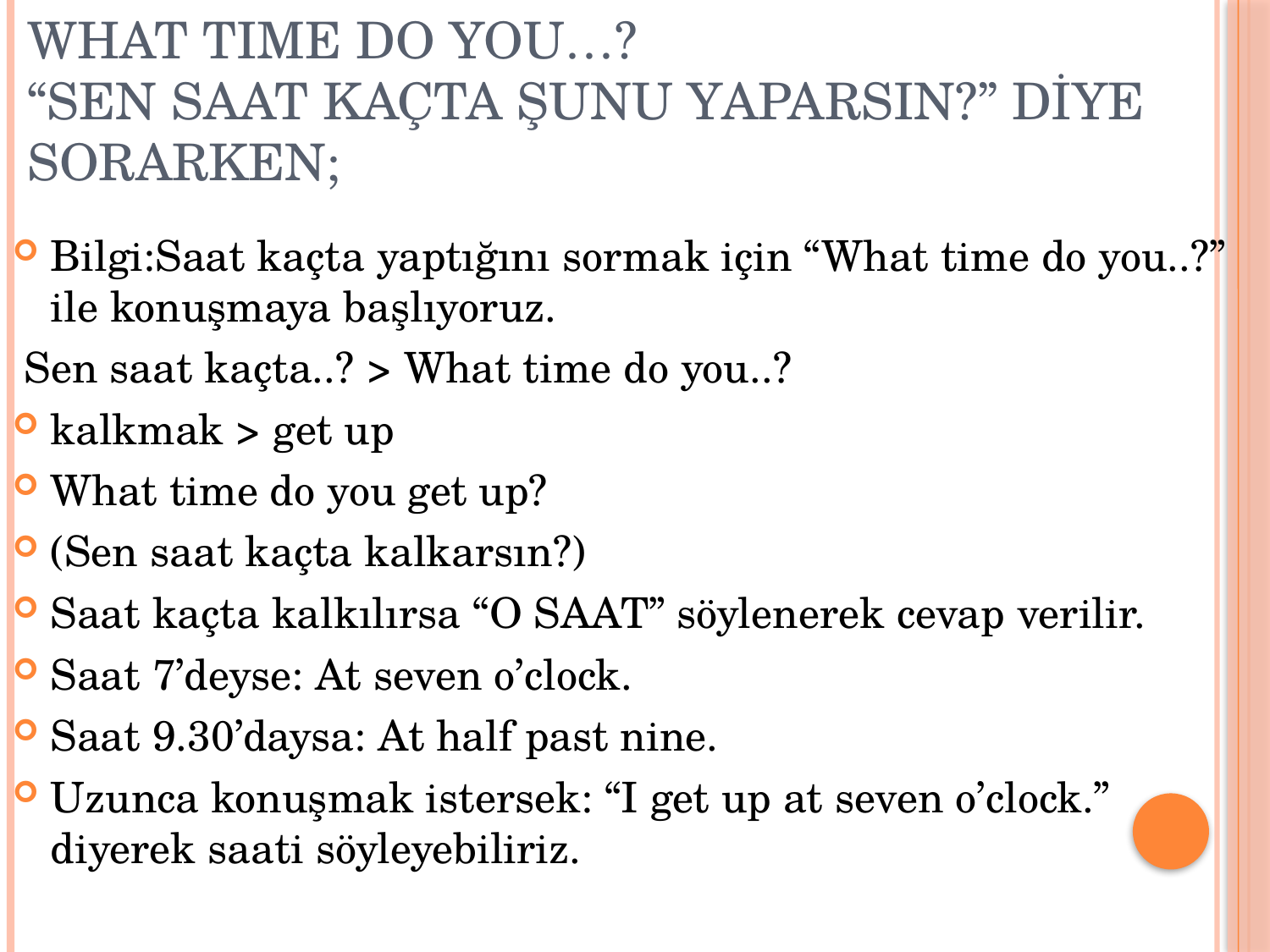

# WHAT TIME DO YOU…? “Sen saat kaçta şunu yaparsın?” diye sorarken;
Bilgi:Saat kaçta yaptığını sormak için “What time do you..?” ile konuşmaya başlıyoruz.
 Sen saat kaçta..? > What time do you..?
kalkmak > get up
What time do you get up?
(Sen saat kaçta kalkarsın?)
Saat kaçta kalkılırsa “O SAAT” söylenerek cevap verilir.
Saat 7’deyse: At seven o’clock.
Saat 9.30’daysa: At half past nine.
Uzunca konuşmak istersek: “I get up at seven o’clock.” diyerek saati söyleyebiliriz.